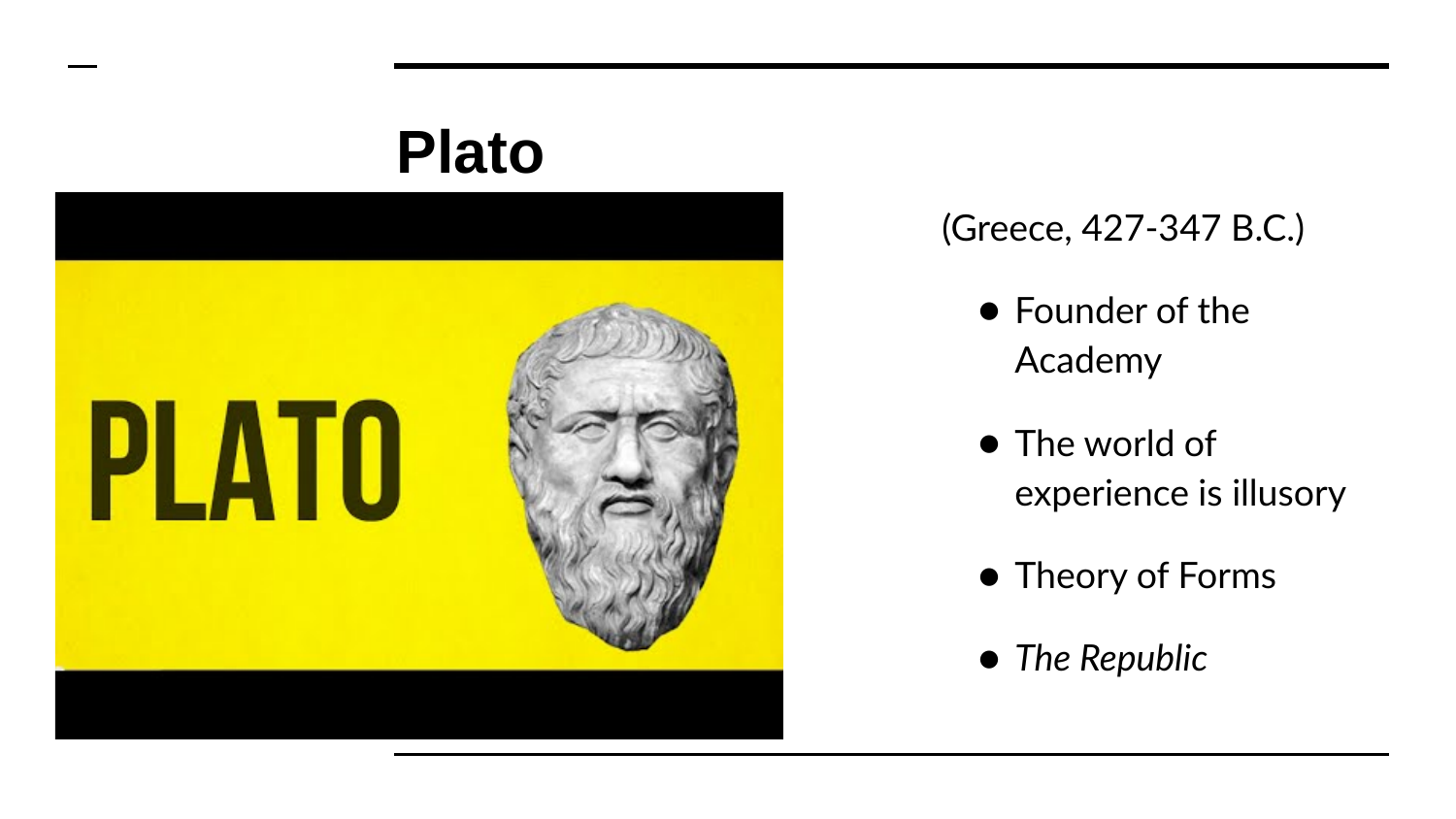

# Plato
(Greece, 427-347 B.C.)
Founder of the Academy
The world of experience is illusory
Theory of Forms
The Republic